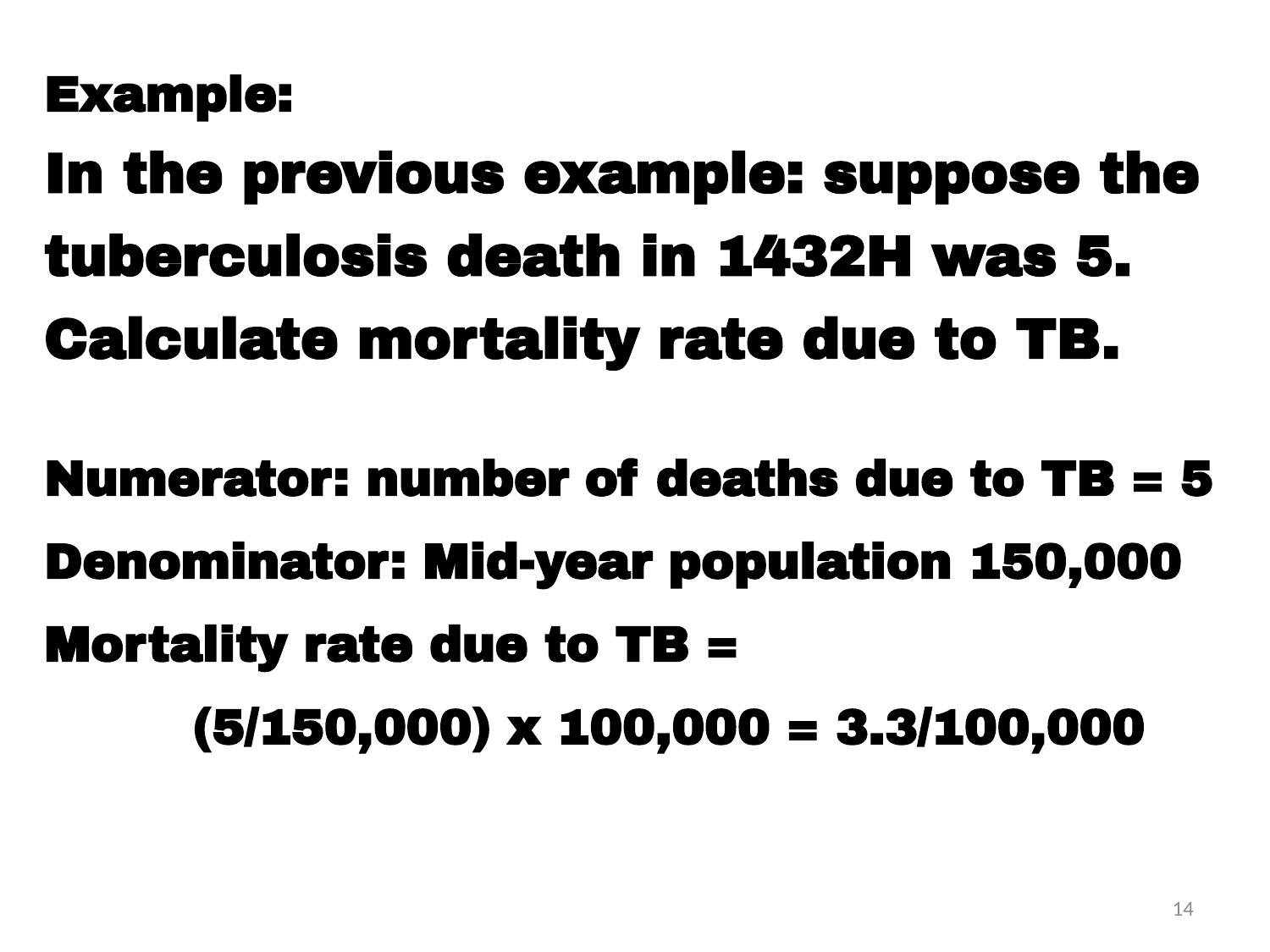

Example:
In the previous example: suppose the tuberculosis death in 1432H was 5.
Calculate mortality rate due to TB.

Numerator: number of deaths due to TB = 5
Denominator: Mid-year population 150,000
Mortality rate due to TB =
         (5/150,000) x 100,000 = 3.3/100,000
14